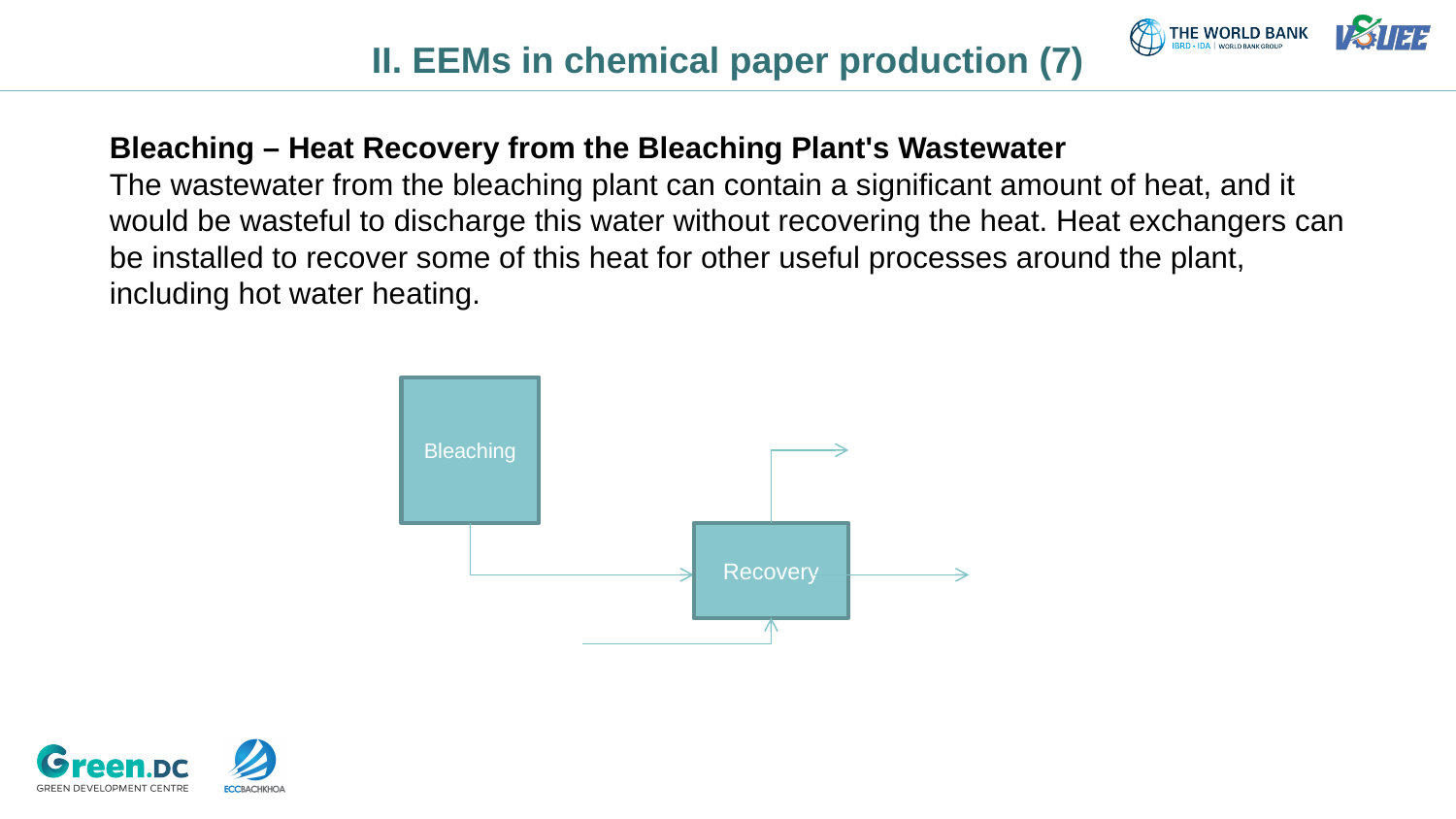

# II. EEMs in chemical paper production (7)
Bleaching – Heat Recovery from the Bleaching Plant's Wastewater
The wastewater from the bleaching plant can contain a significant amount of heat, and it would be wasteful to discharge this water without recovering the heat. Heat exchangers can be installed to recover some of this heat for other useful processes around the plant, including hot water heating.

Bleaching
Recovery